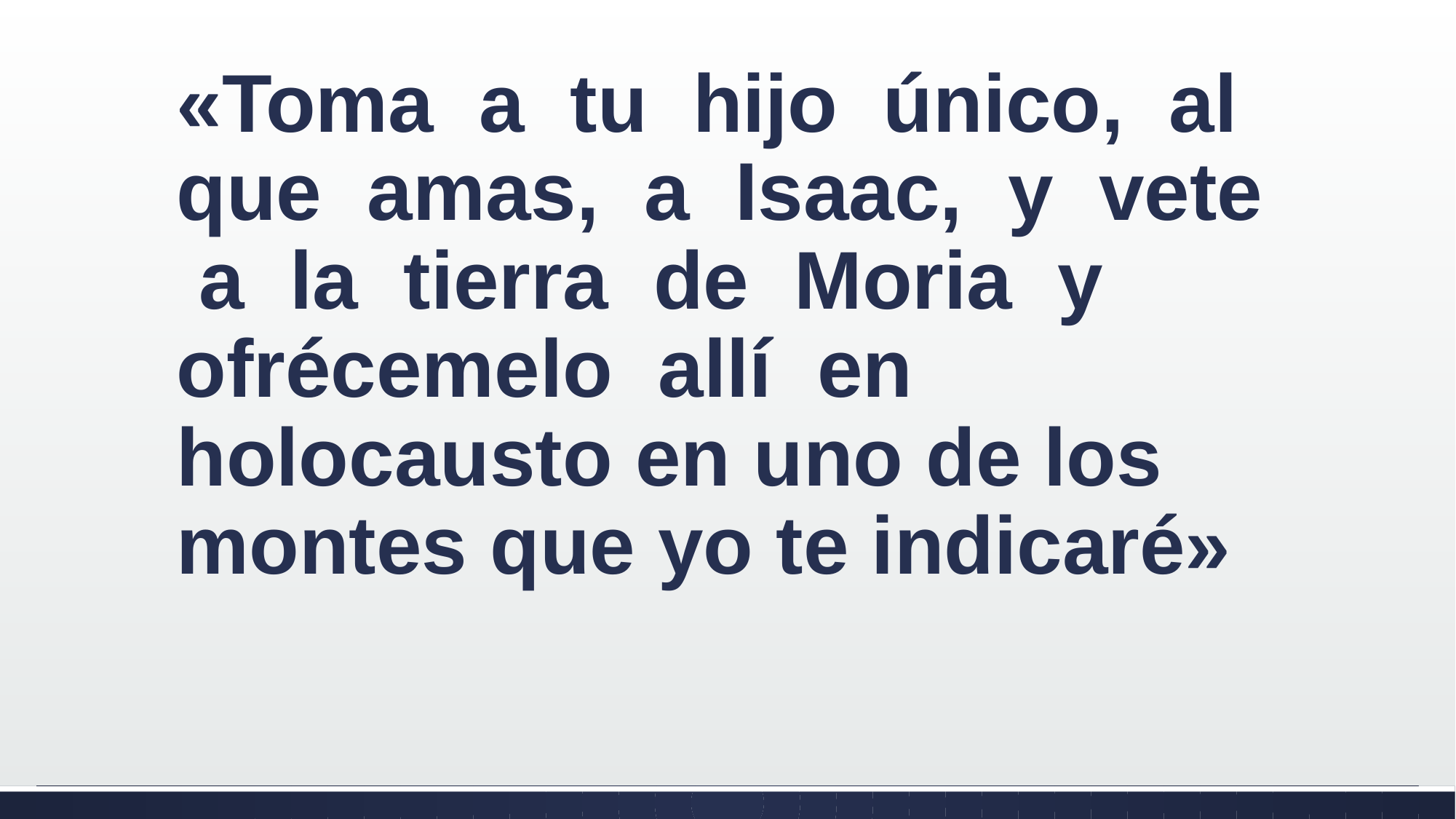

#
«Toma  a  tu  hijo  único,  al  que  amas,  a  Isaac,  y  vete  a  la  tierra  de  Moria  y  ofrécemelo  allí  en holocausto en uno de los montes que yo te indicaré»